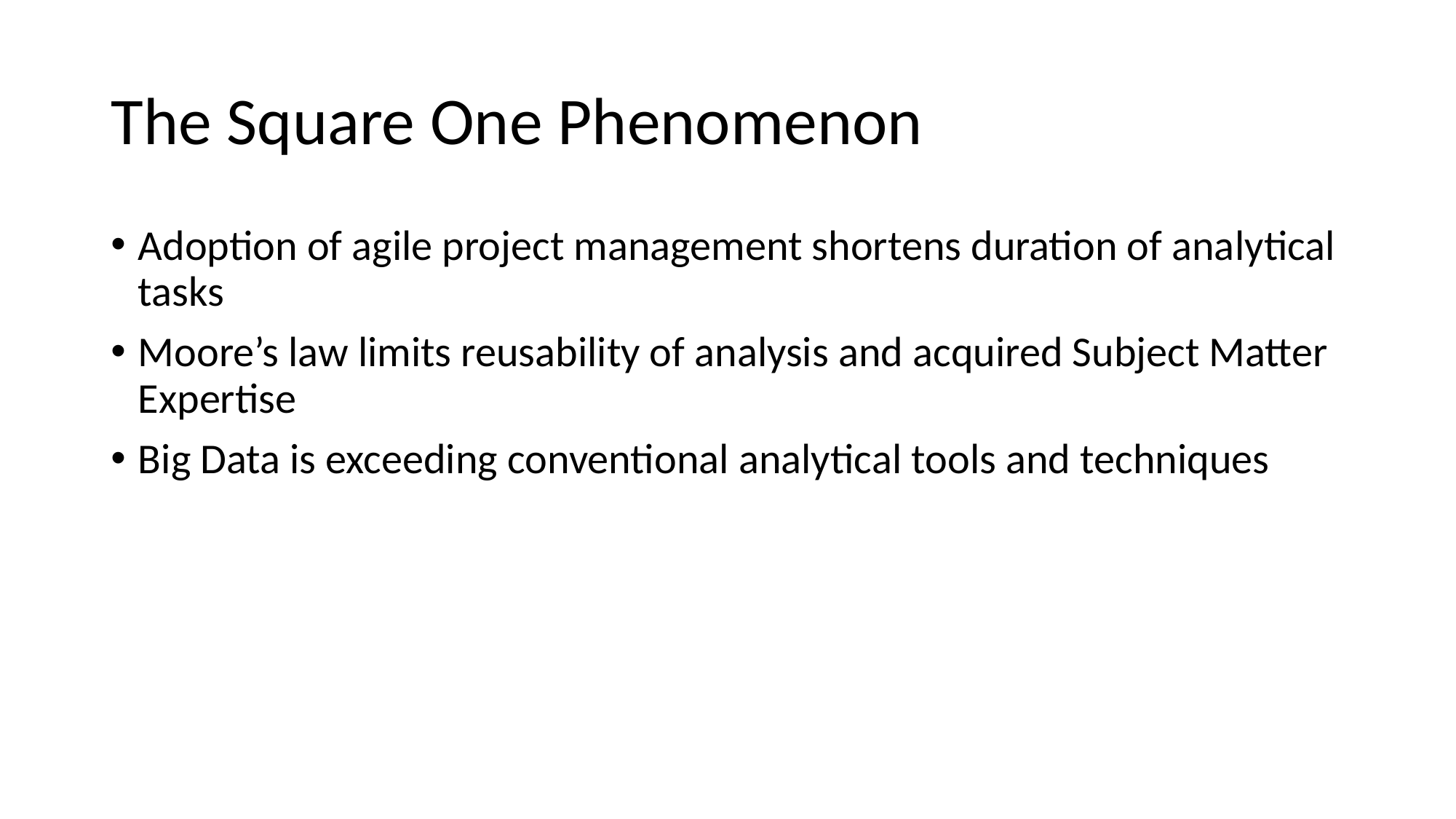

# The Square One Phenomenon
Adoption of agile project management shortens duration of analytical tasks
Moore’s law limits reusability of analysis and acquired Subject Matter Expertise
Big Data is exceeding conventional analytical tools and techniques